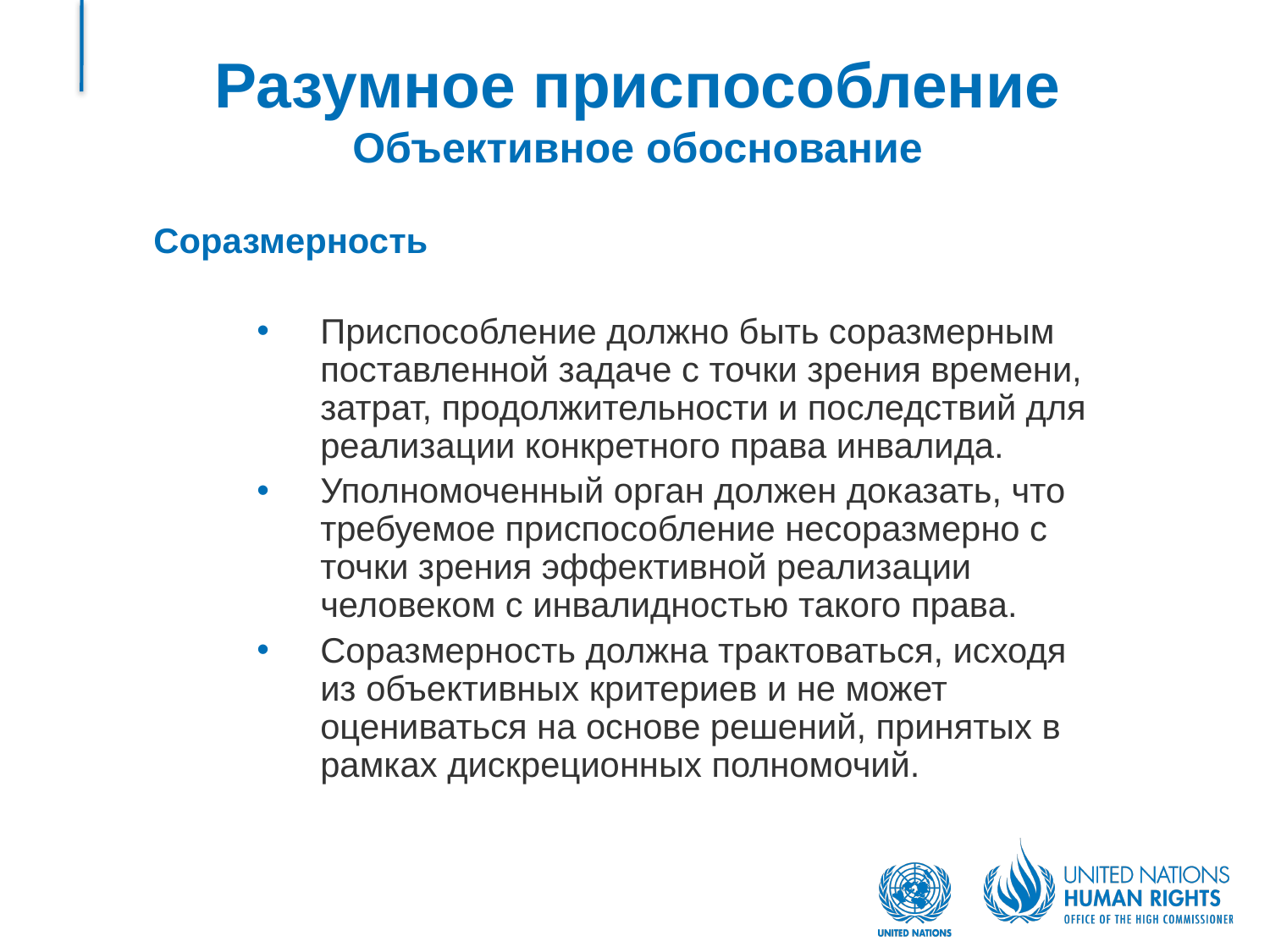

# Разумное приспособление Объективное обоснование
Соразмерность

Приспособление должно быть соразмерным поставленной задаче с точки зрения времени, затрат, продолжительности и последствий для реализации конкретного права инвалида.
Уполномоченный орган должен доказать, что требуемое приспособление несоразмерно с точки зрения эффективной реализации человеком с инвалидностью такого права.
Соразмерность должна трактоваться, исходя из объективных критериев и не может оцениваться на основе решений, принятых в рамках дискреционных полномочий.